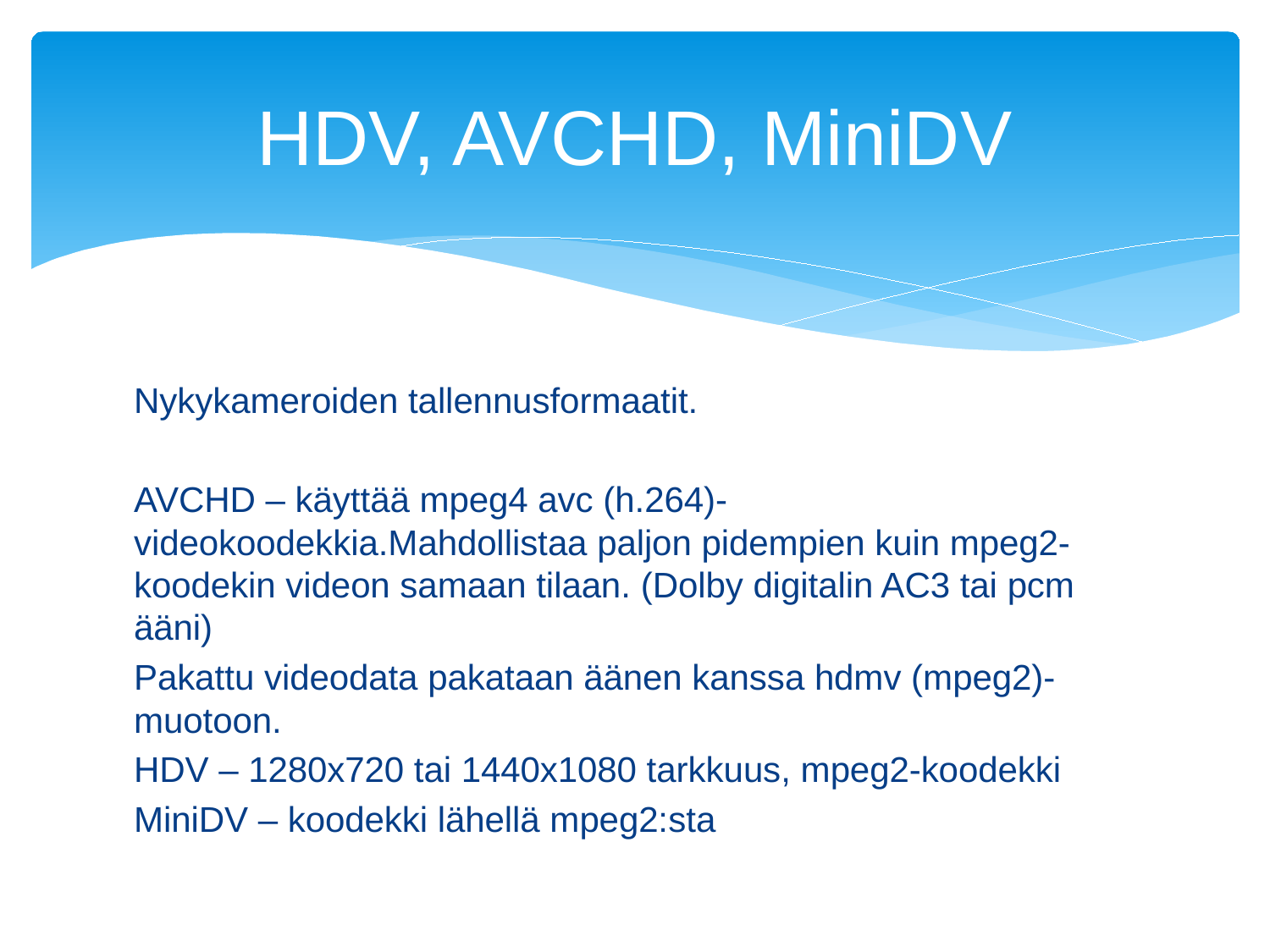

# HDV, AVCHD, MiniDV
Nykykameroiden tallennusformaatit.

AVCHD – käyttää mpeg4 avc (h.264)-videokoodekkia.Mahdollistaa paljon pidempien kuin mpeg2-koodekin videon samaan tilaan. (Dolby digitalin AC3 tai pcm ääni)
Pakattu videodata pakataan äänen kanssa hdmv (mpeg2)-muotoon.
HDV – 1280x720 tai 1440x1080 tarkkuus, mpeg2-koodekki
MiniDV – koodekki lähellä mpeg2:sta